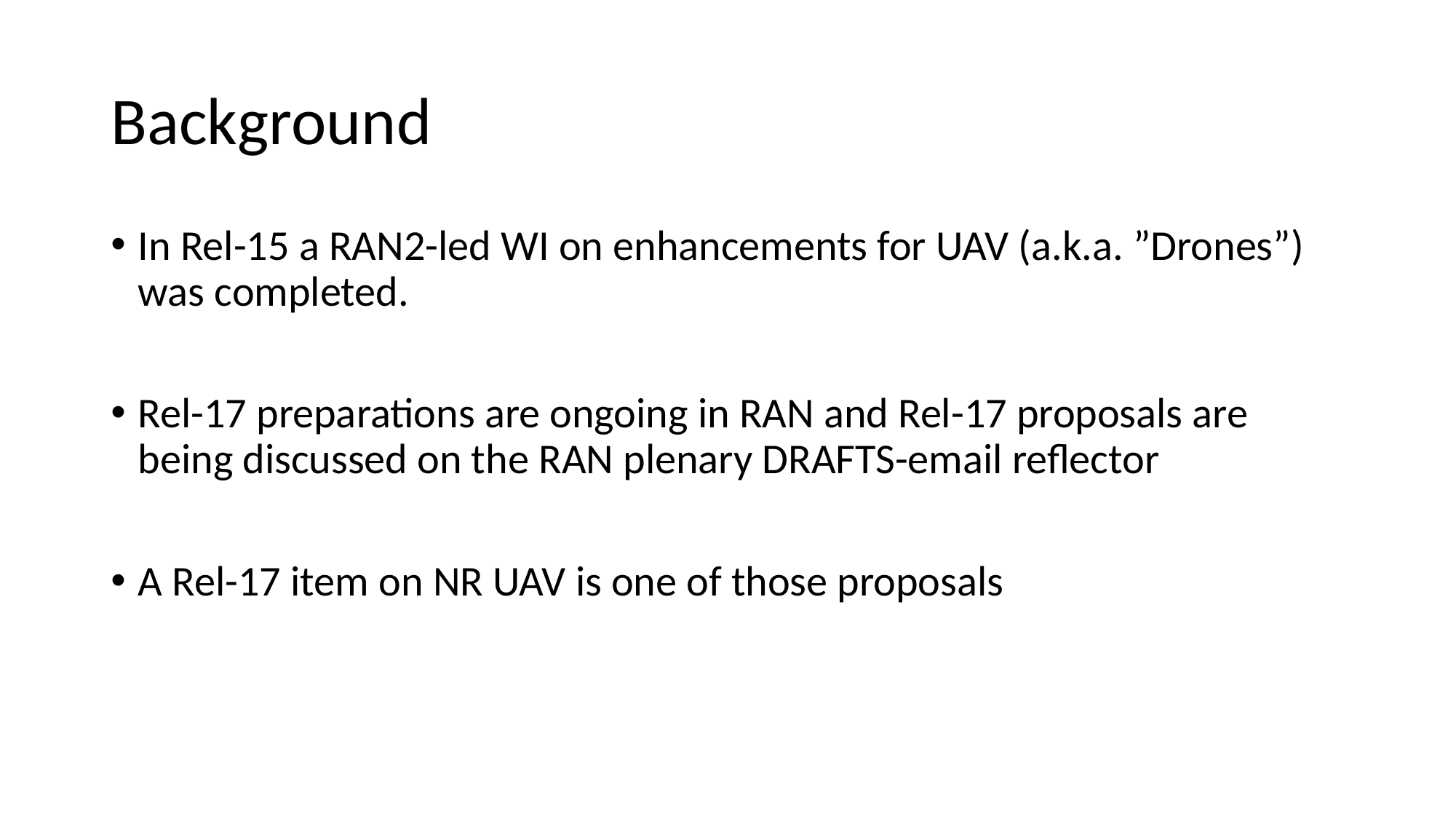

# Background
In Rel-15 a RAN2-led WI on enhancements for UAV (a.k.a. ”Drones”) was completed.

Rel-17 preparations are ongoing in RAN and Rel-17 proposals are being discussed on the RAN plenary DRAFTS-email reflector

A Rel-17 item on NR UAV is one of those proposals